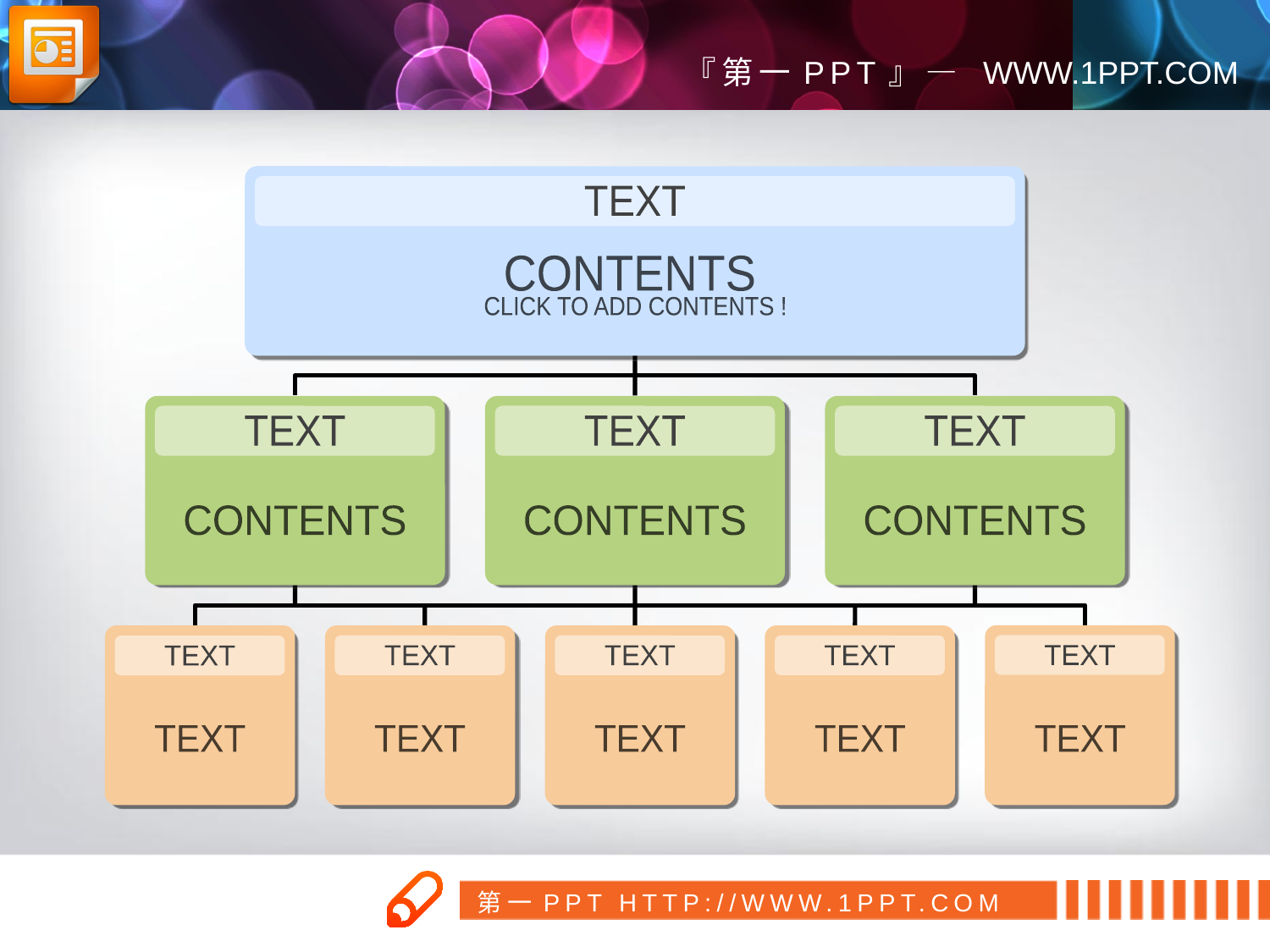

TEXT
CONTENTS
CLICK TO ADD CONTENTS !

TEXT
TEXT
TEXT
CONTENTS
CONTENTS
CONTENTS

TEXT
TEXT
TEXT
TEXT
TEXT
TEXT
TEXT
TEXT
TEXT
TEXT